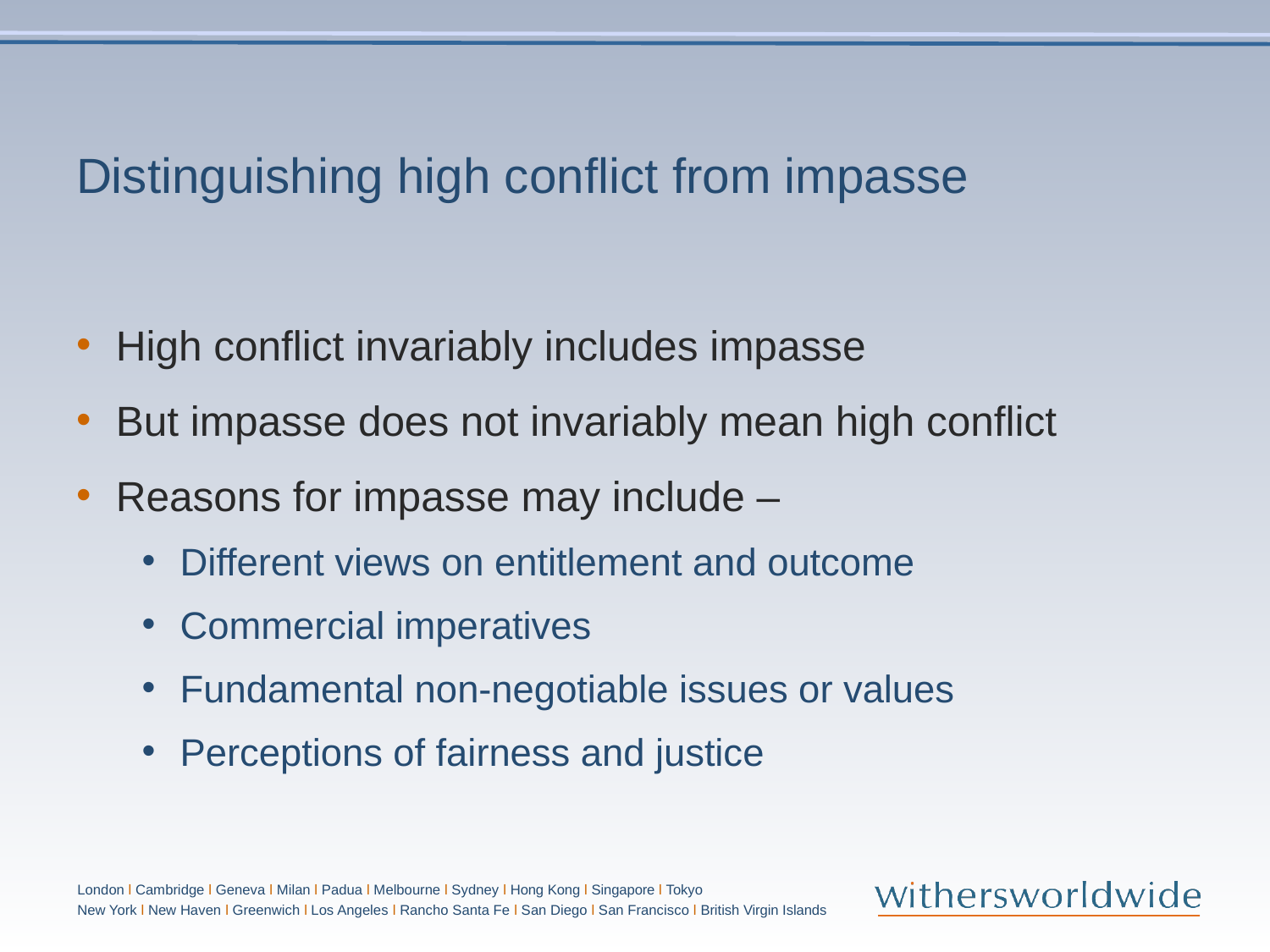

# Distinguishing high conflict from impasse
High conflict invariably includes impasse
But impasse does not invariably mean high conflict
Reasons for impasse may include –
Different views on entitlement and outcome
Commercial imperatives
Fundamental non-negotiable issues or values
Perceptions of fairness and justice